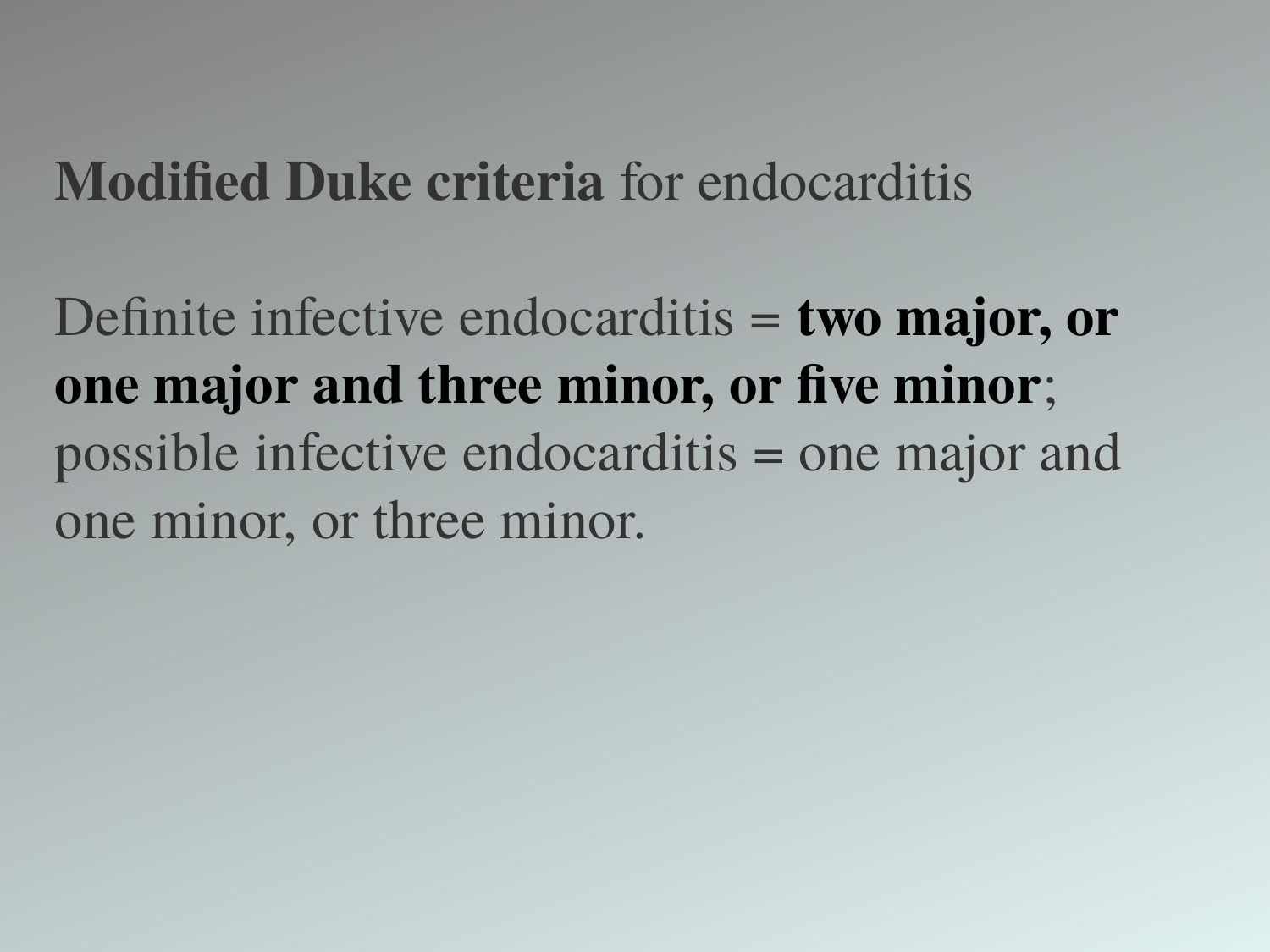

Modified Duke criteria for endocarditis

Definite infective endocarditis = two major, or one major and three minor, or five minor; possible infective endocarditis = one major and one minor, or three minor.